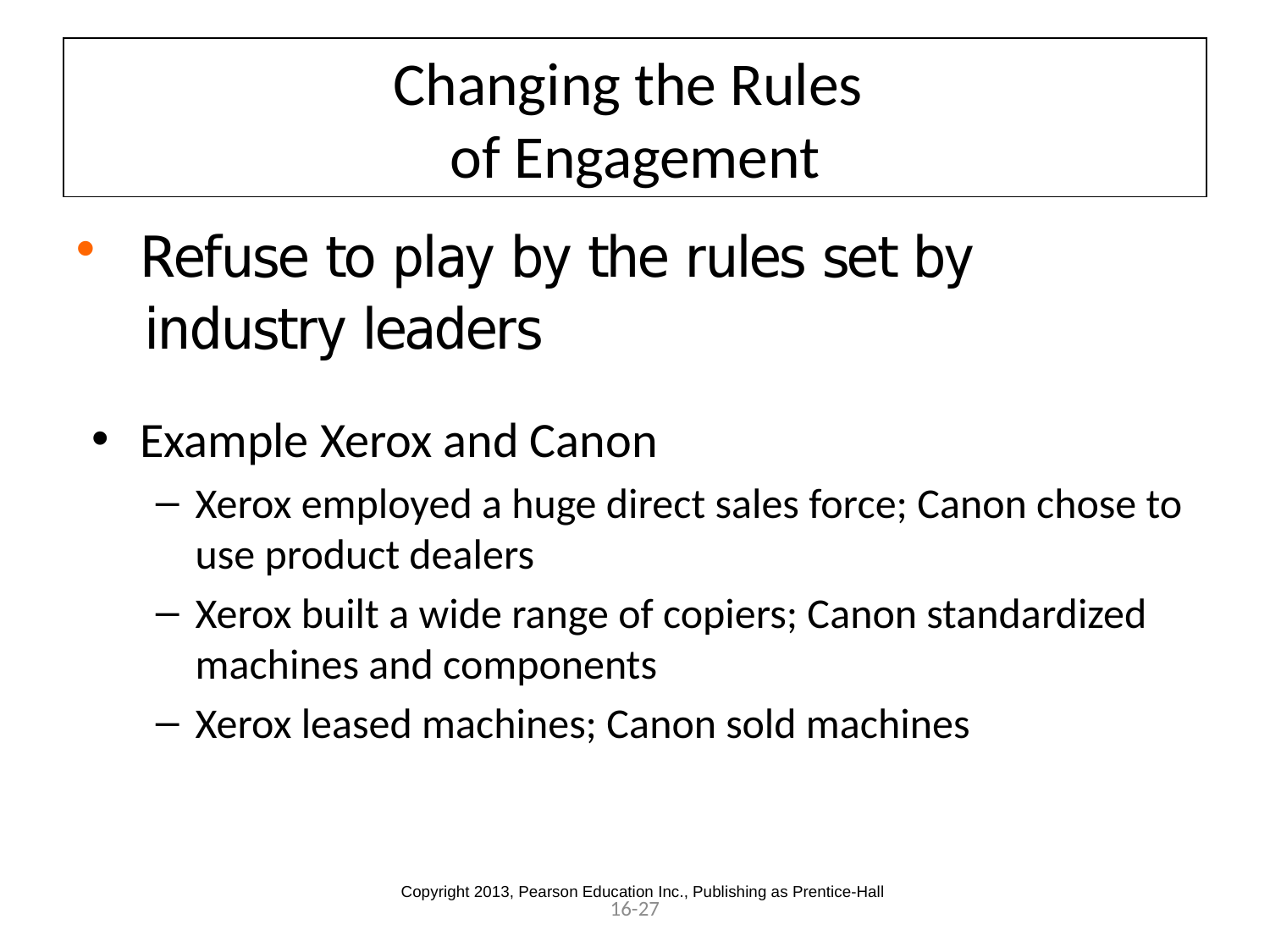

# Changing the Rules of Engagement
  Refuse to play by the rules set by
    industry leaders

Example Xerox and Canon
Xerox employed a huge direct sales force; Canon chose to use product dealers
Xerox built a wide range of copiers; Canon standardized machines and components
Xerox leased machines; Canon sold machines
Copyright 2013, Pearson Education Inc., Publishing as Prentice-Hall

16-27